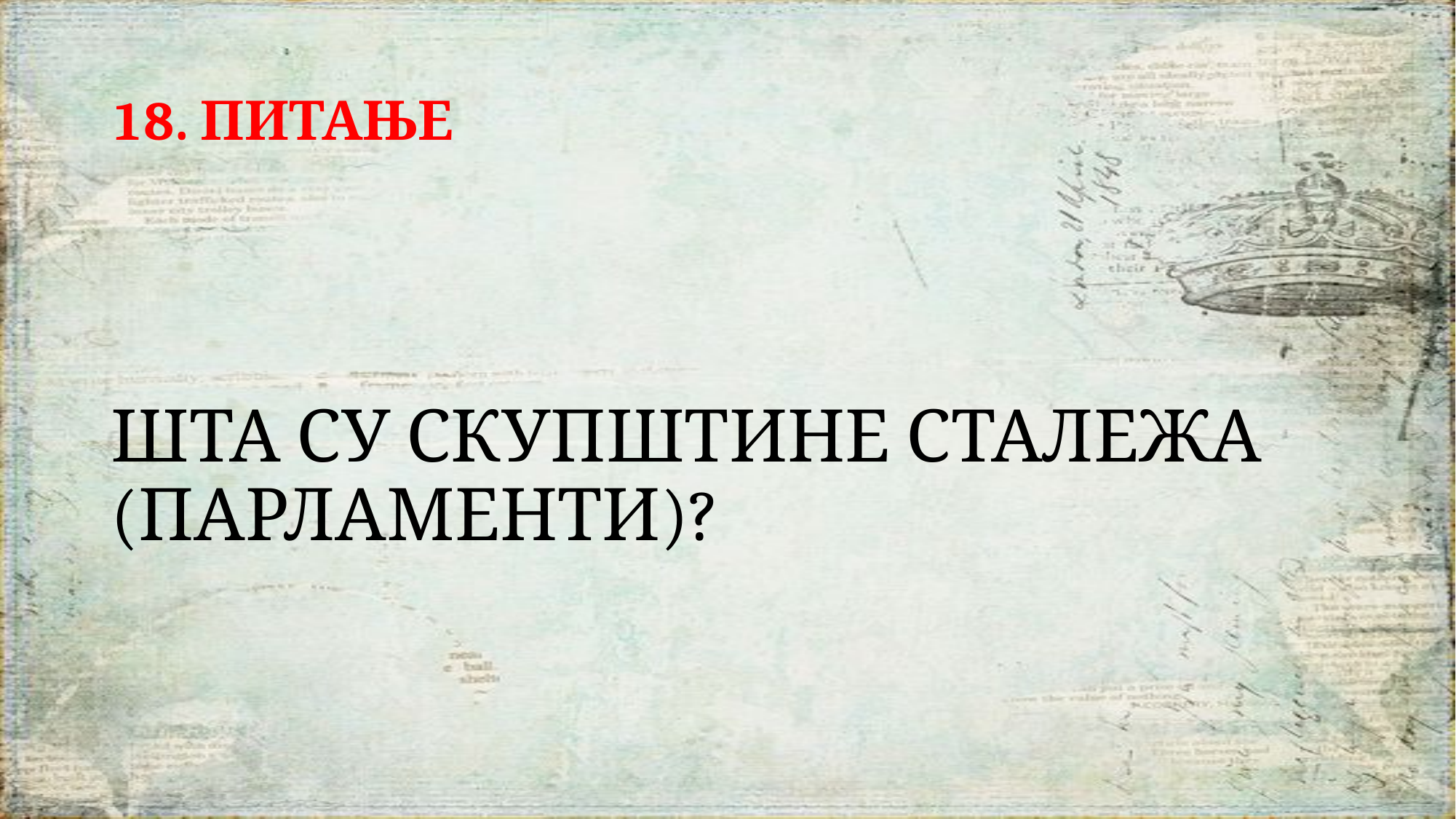

# 18. ПИТАЊЕ
ШТА СУ СКУПШТИНЕ СТАЛЕЖА (ПАРЛАМЕНТИ)?